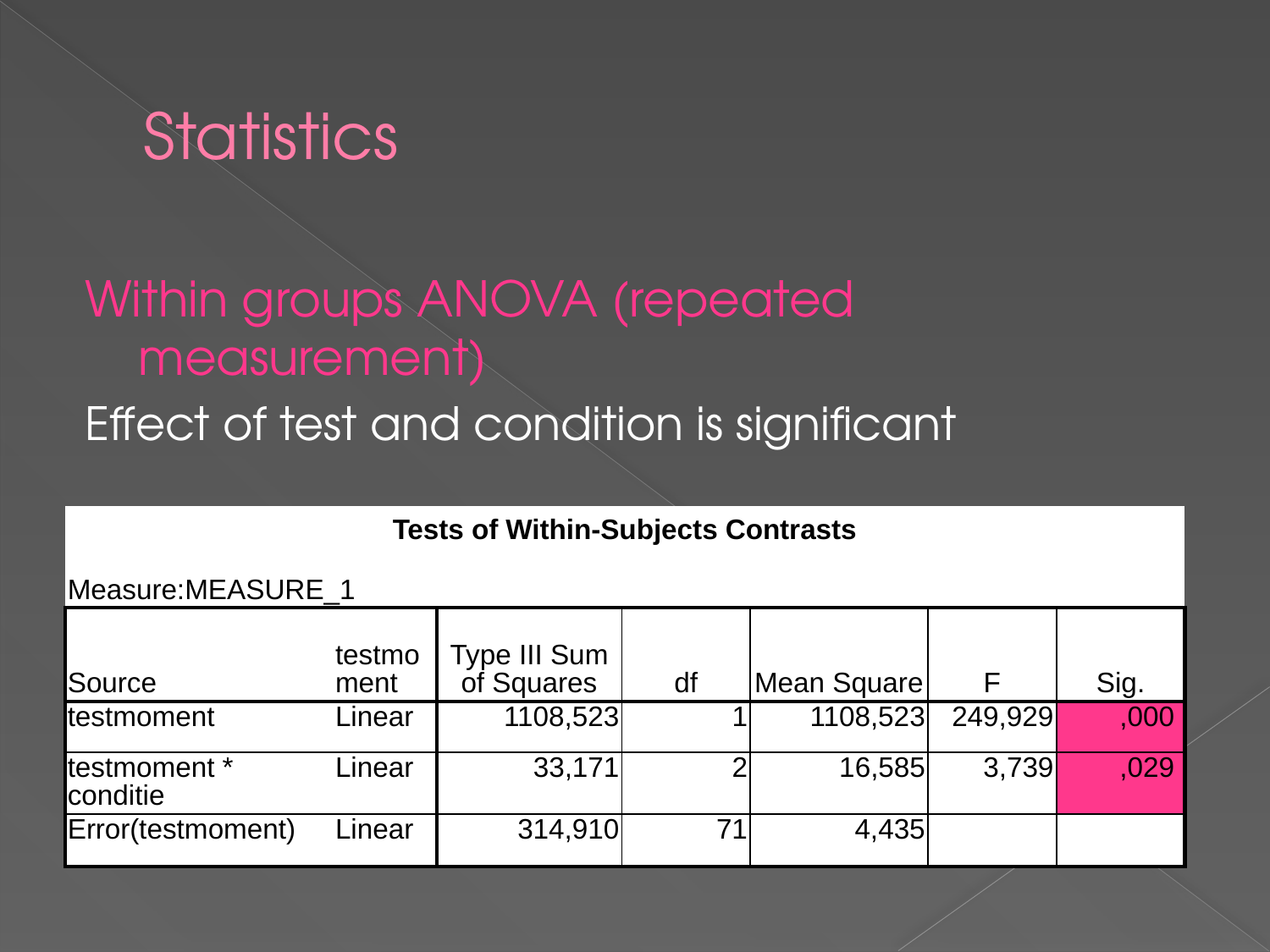

# Statistics
Within groups ANOVA (repeated measurement)
Effect of test and condition is significant
| Tests of Within-Subjects Contrasts |  |  |  |  |  |  |
| --- | --- | --- | --- | --- | --- | --- |
| Measure:MEASURE\_1 |  |  |  |  |  |  |
| Source | testmoment | Type III Sum of Squares | df | Mean Square | F | Sig. |
| testmoment | Linear | 1108,523 | 1 | 1108,523 | 249,929 | ,000 |
| testmoment \* conditie | Linear | 33,171 | 2 | 16,585 | 3,739 | ,029 |
| Error(testmoment) | Linear | 314,910 | 71 | 4,435 |  |  |